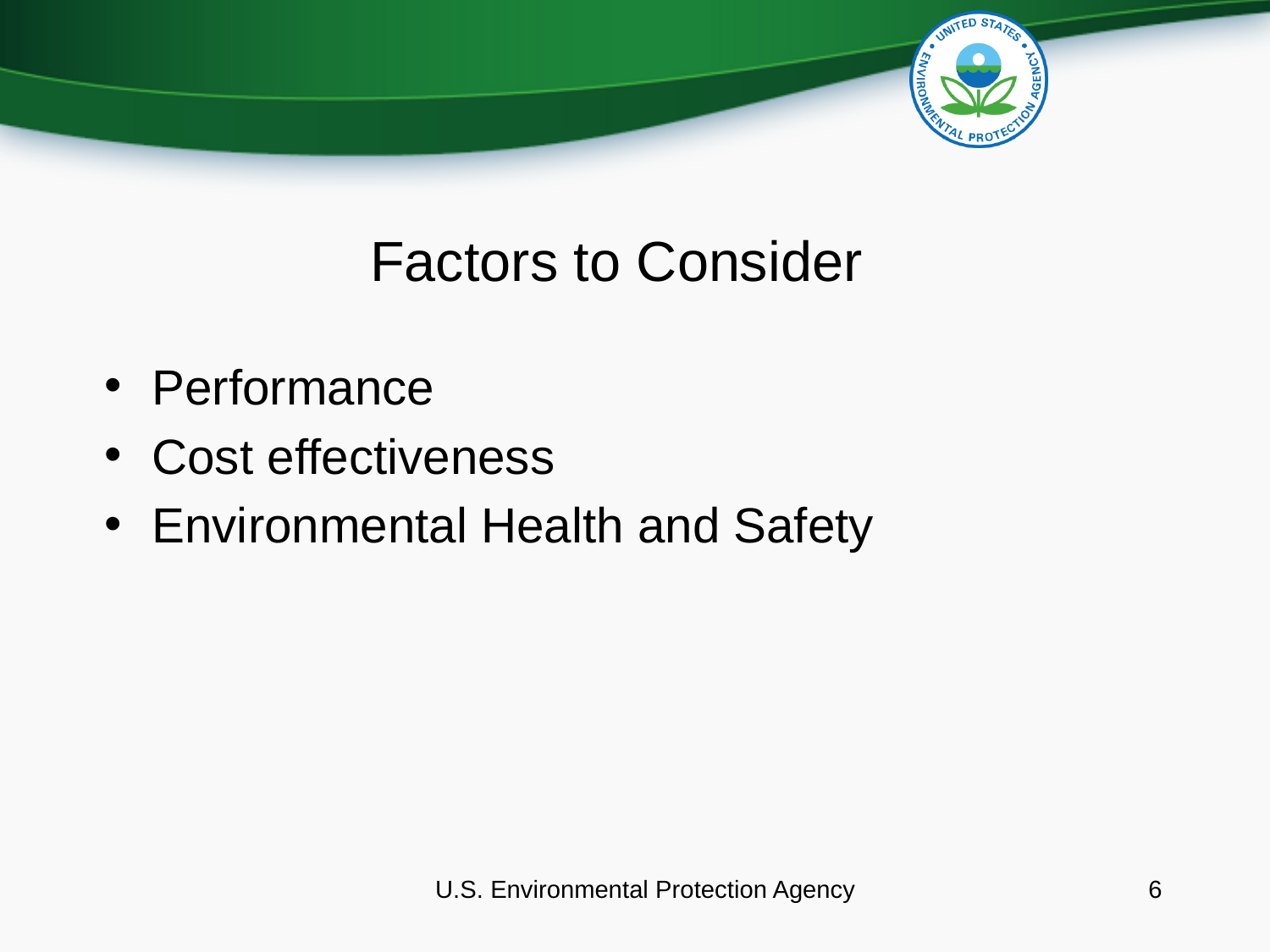

# Factors to Consider
Performance
Cost effectiveness
Environmental Health and Safety

U.S. Environmental Protection Agency
6